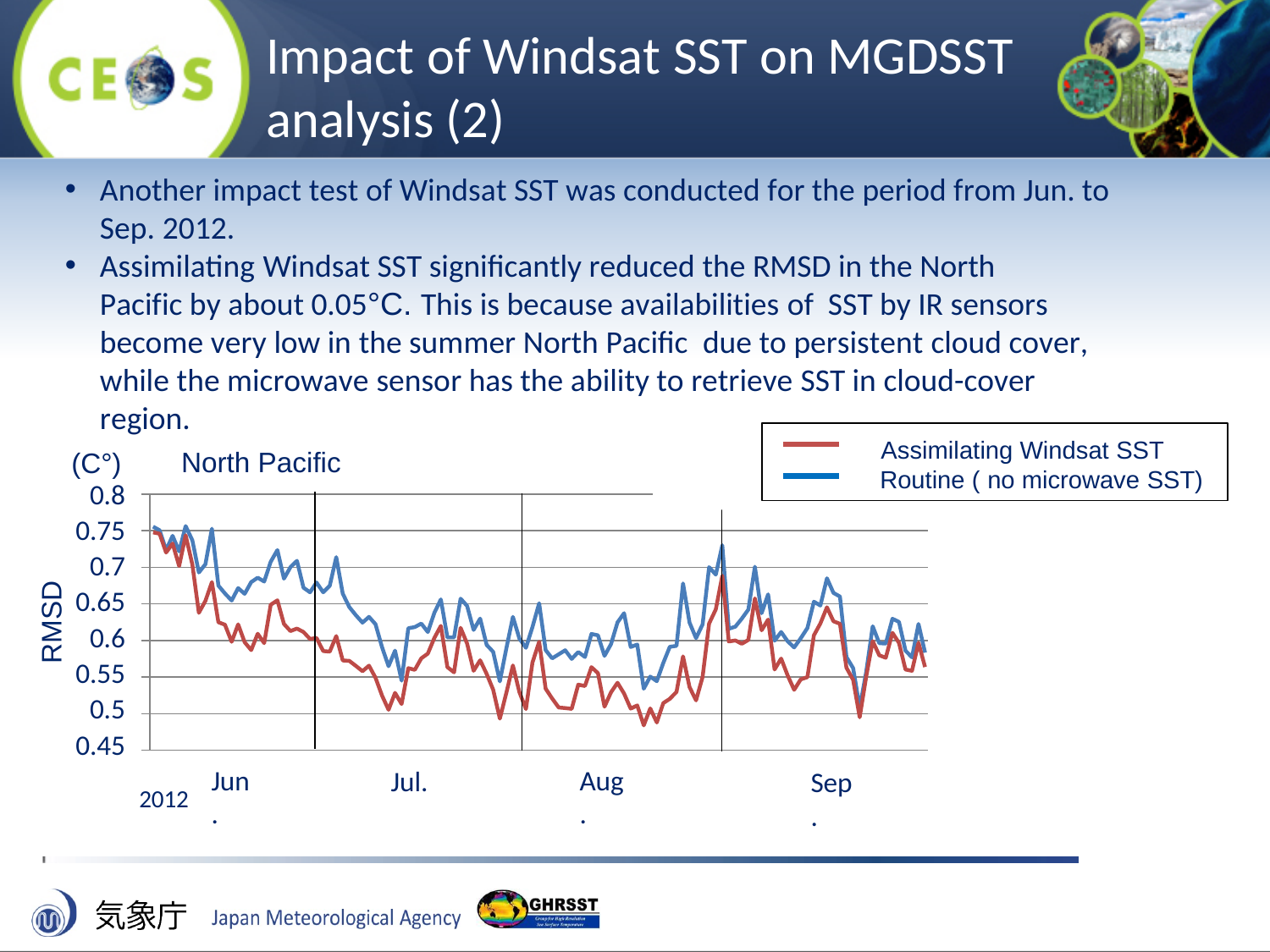

# Impact of Windsat SST on MGDSST analysis (2)

Another impact test of Windsat SST was conducted for the period from Jun. to Sep. 2012.
Assimilating Windsat SST significantly reduced the RMSD in the North
Pacific by about 0.05°C. This is because availabilities of  SST by IR sensors become very low in the summer North Pacific  due to persistent cloud cover, while the microwave sensor has the ability to retrieve SST in cloud-cover region.

Assimilating Windsat SST Routine ( no microwave SST)
North Pacific

(C°)
0.8
0.75
0.7
0.65
0.6
0.55
0.5
0.45

RMSD

Jun.
Aug.
Jul.
Sep.
2012